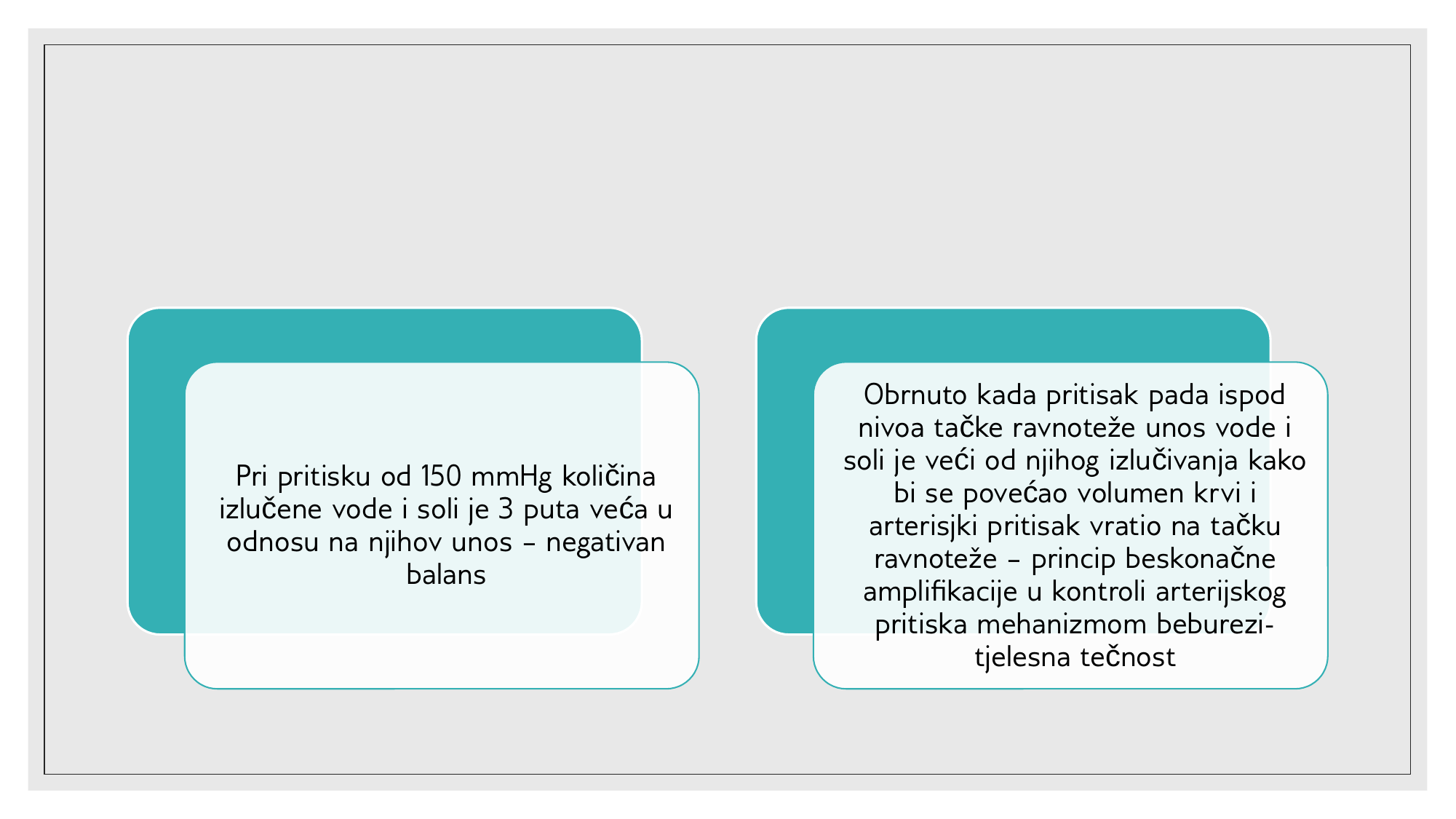

Pri pritisku od 150 mmHg količina izlučene vode i soli je 3 puta veća u odnosu na njihov unos – negativan balans
Obrnuto kada pritisak pada ispod nivoa tačke ravnoteže unos vode i soli je veći od njihog izlučivanja kako bi se povećao volumen krvi i arterisjki pritisak vratio na tačku ravnoteže – princip beskonačne amplifikacije u kontroli arterijskog pritiska mehanizmom beburezi-tjelesna tečnost